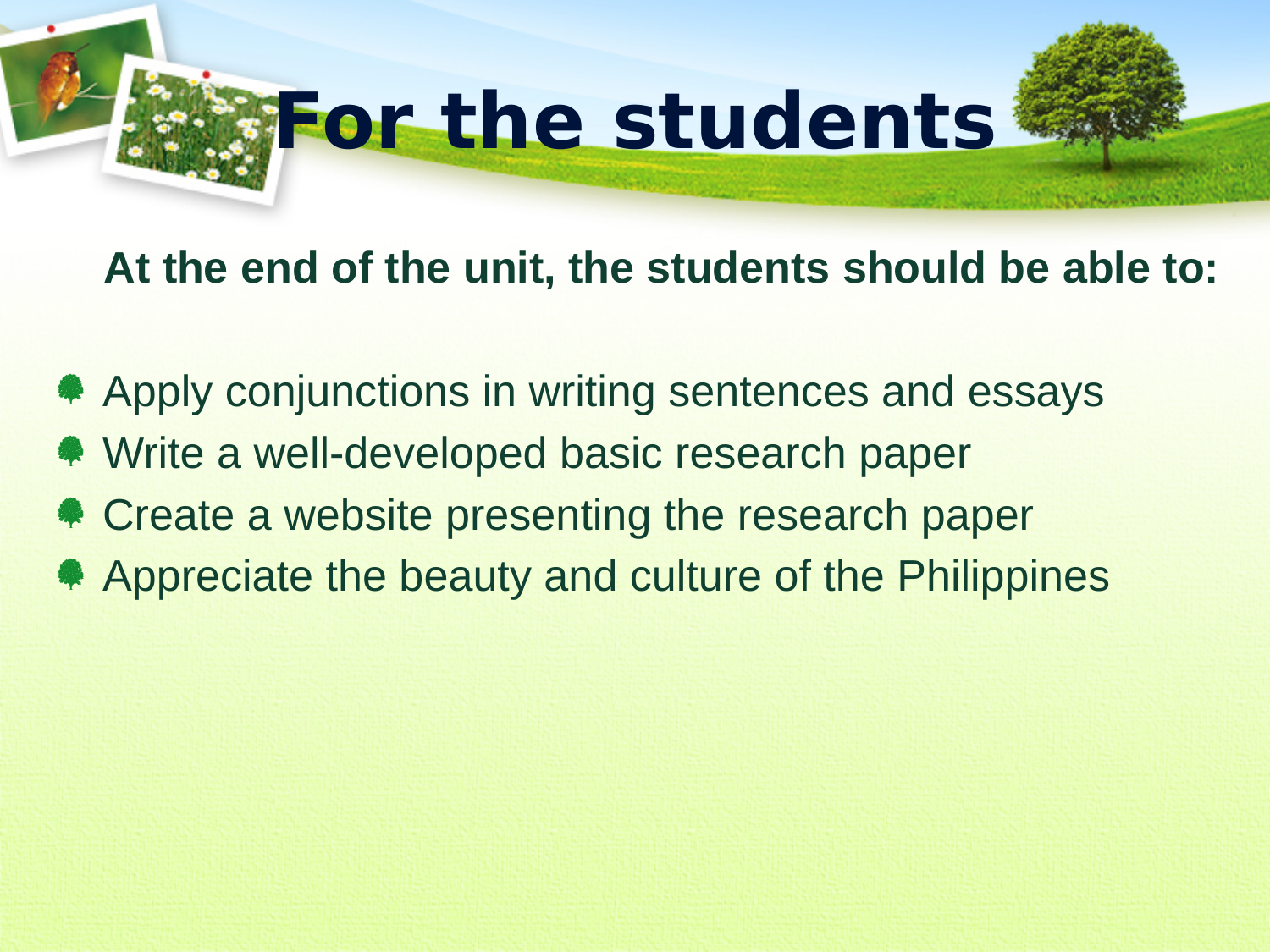

# For the students
    At the end of the unit, the students should be able to:

Apply conjunctions in writing sentences and essays
Write a well-developed basic research paper
Create a website presenting the research paper
Appreciate the beauty and culture of the Philippines